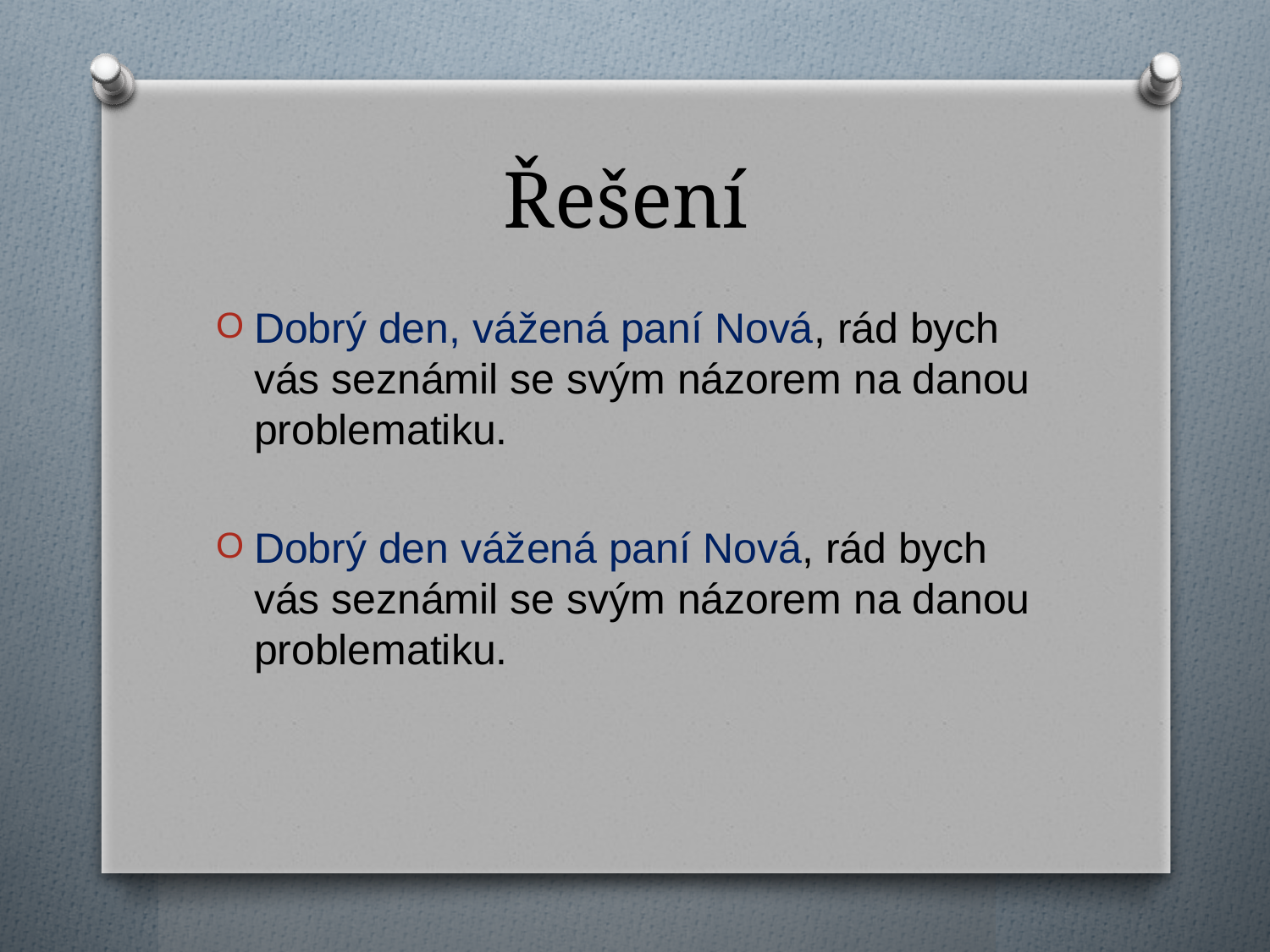

# Řešení
Dobrý den, vážená paní Nová, rád bych vás seznámil se svým názorem na danou problematiku.

Dobrý den vážená paní Nová, rád bych vás seznámil se svým názorem na danou problematiku.